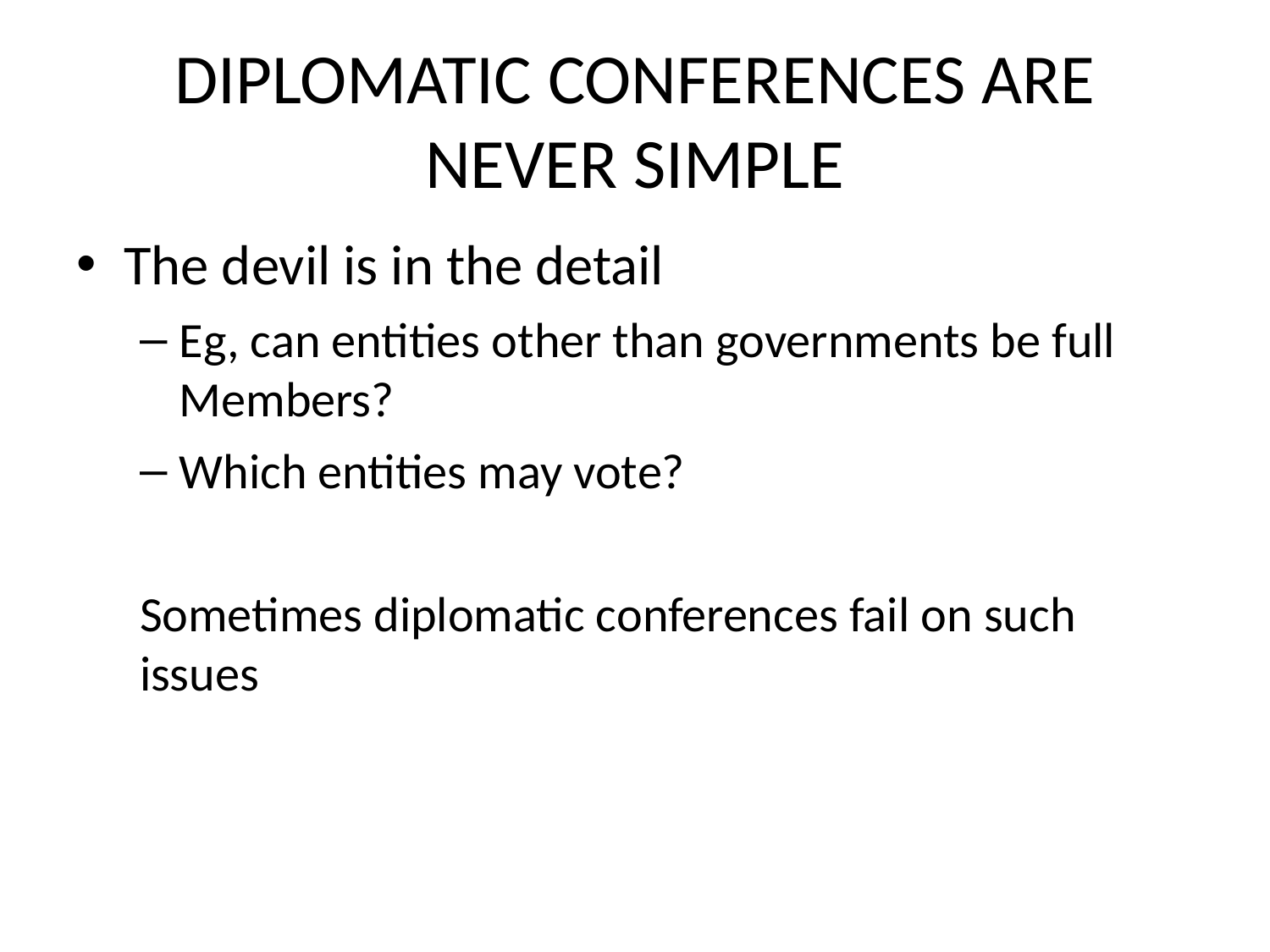

# DIPLOMATIC CONFERENCES ARE NEVER SIMPLE
The devil is in the detail
Eg, can entities other than governments be full Members?
Which entities may vote?

Sometimes diplomatic conferences fail on such issues